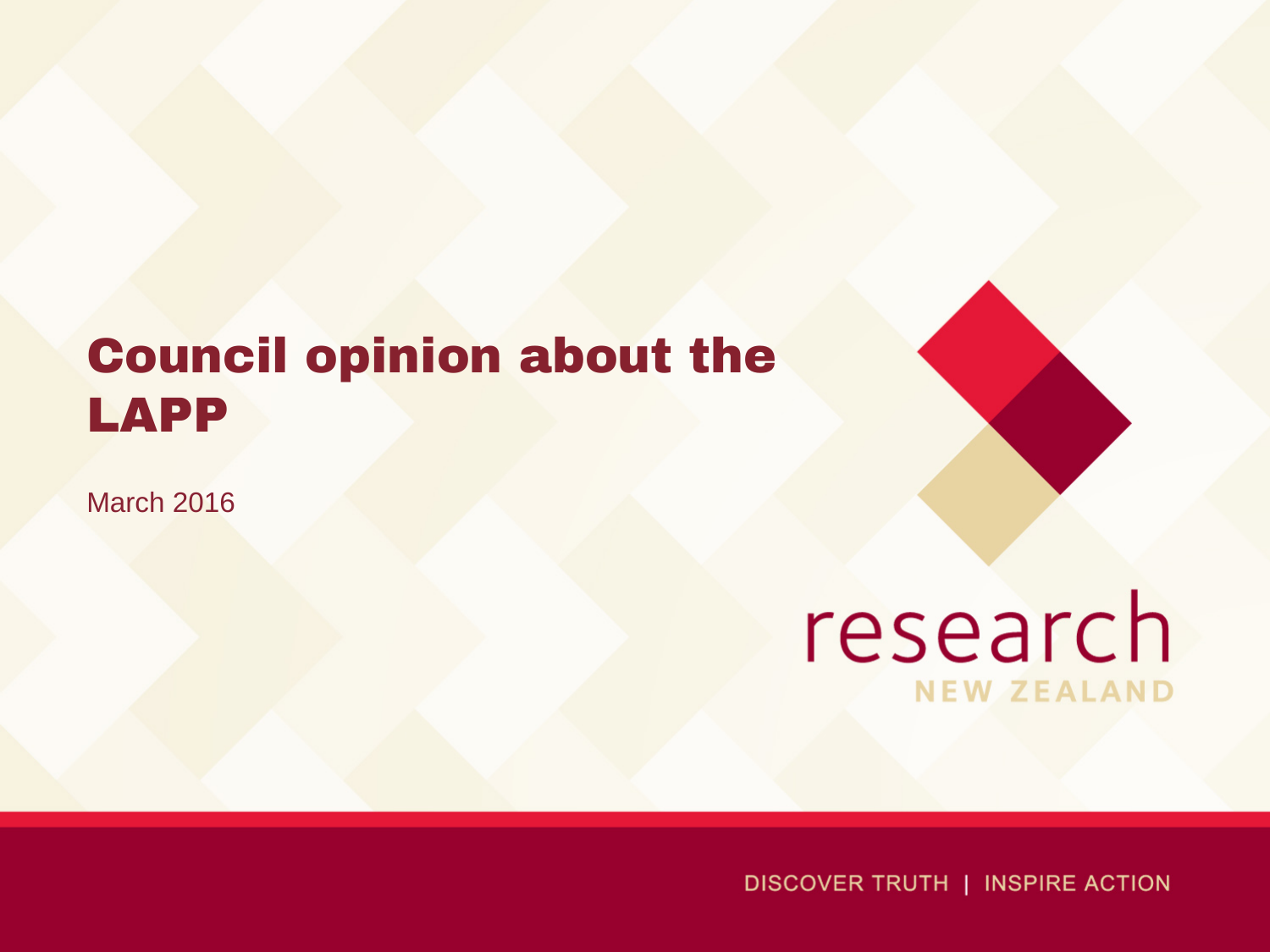

Council opinion about the LAPP

March 2016